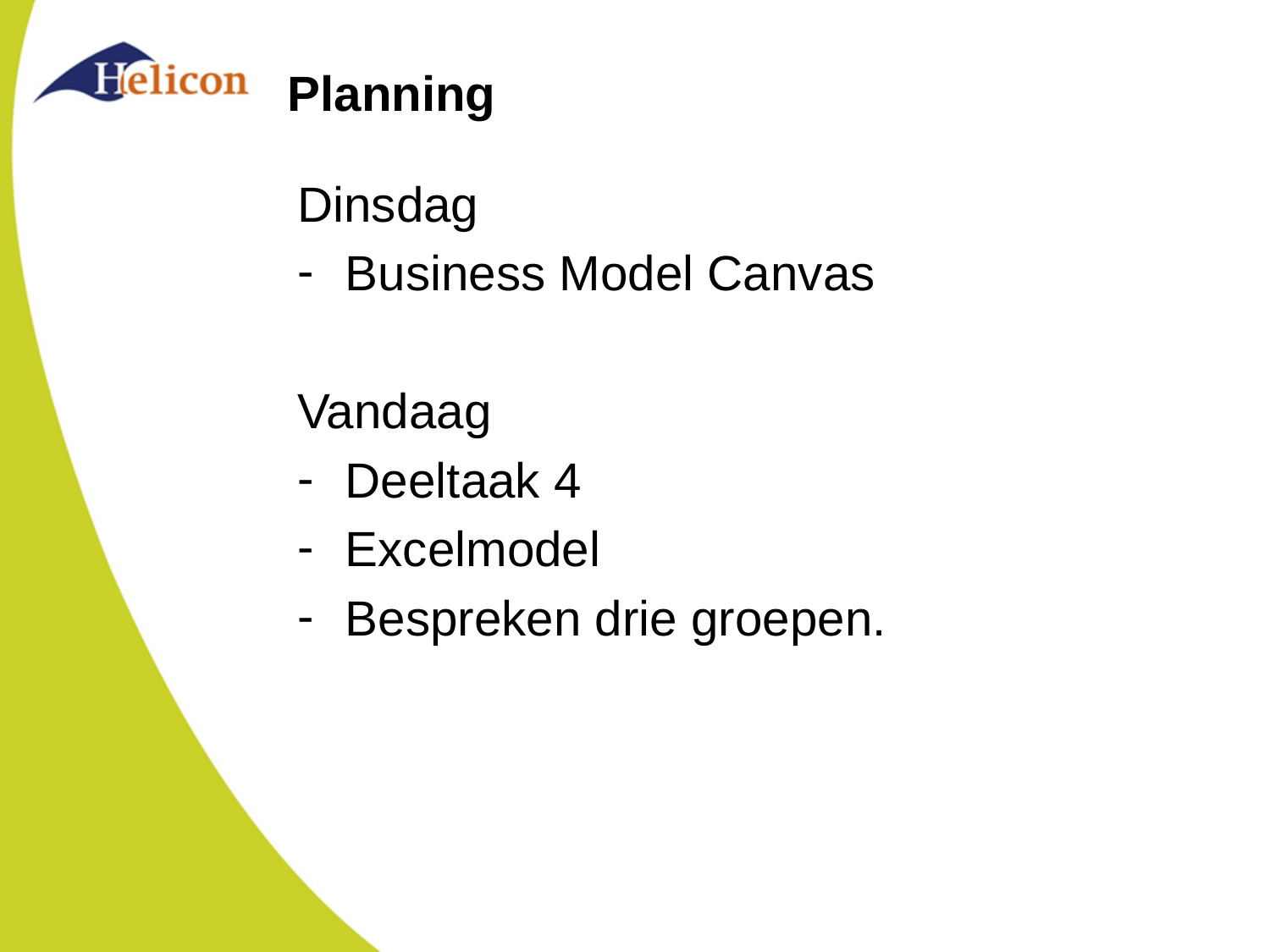

# Planning
Dinsdag
Business Model Canvas

Vandaag
Deeltaak 4
Excelmodel
Bespreken drie groepen.